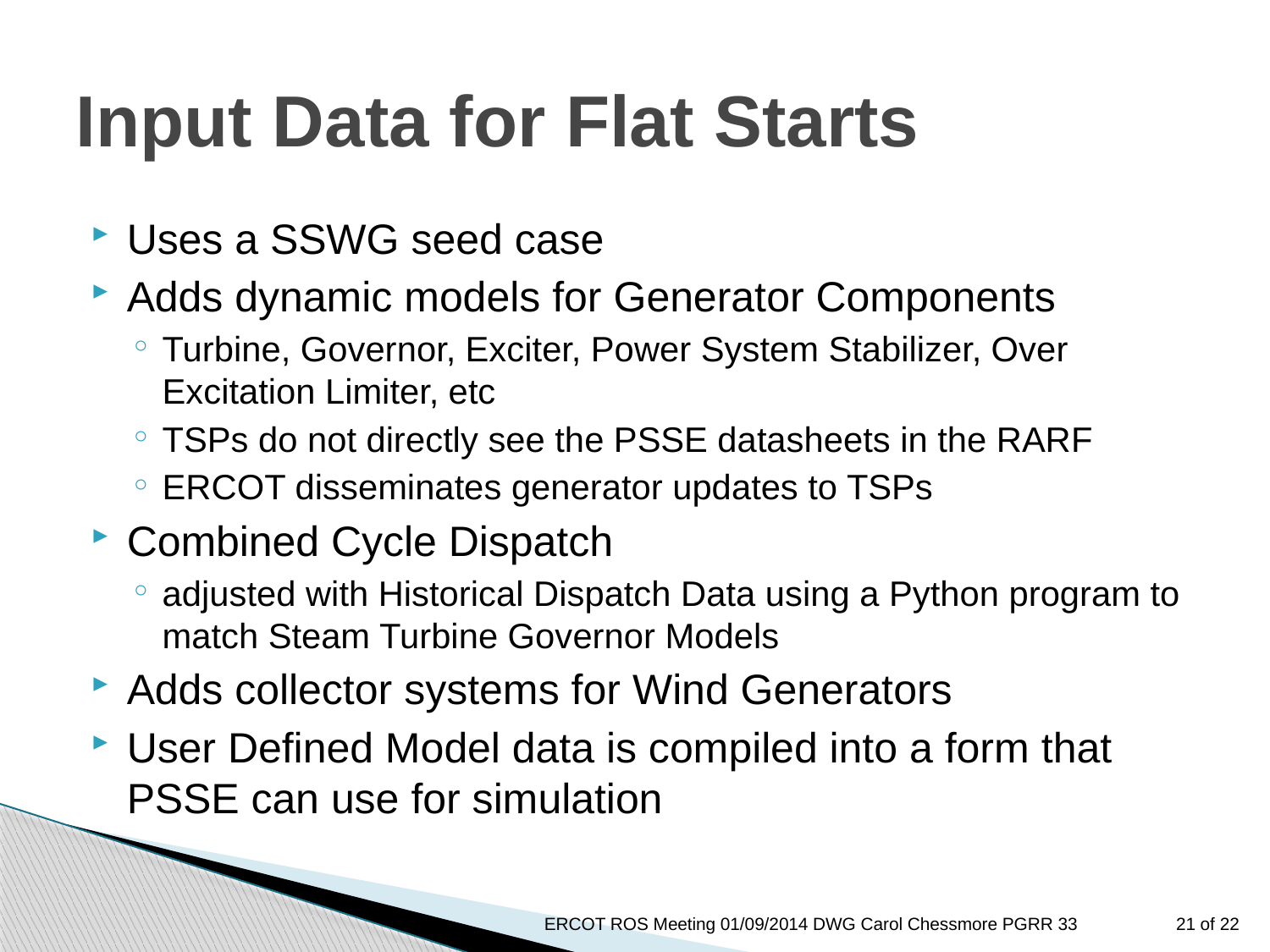

# Input Data for Flat Starts
Uses a SSWG seed case
Adds dynamic models for Generator Components
Turbine, Governor, Exciter, Power System Stabilizer, Over Excitation Limiter, etc
TSPs do not directly see the PSSE datasheets in the RARF
ERCOT disseminates generator updates to TSPs
Combined Cycle Dispatch
adjusted with Historical Dispatch Data using a Python program to match Steam Turbine Governor Models
Adds collector systems for Wind Generators
User Defined Model data is compiled into a form that PSSE can use for simulation

ERCOT ROS Meeting 01/09/2014 DWG Carol Chessmore PGRR 33
21 of 22